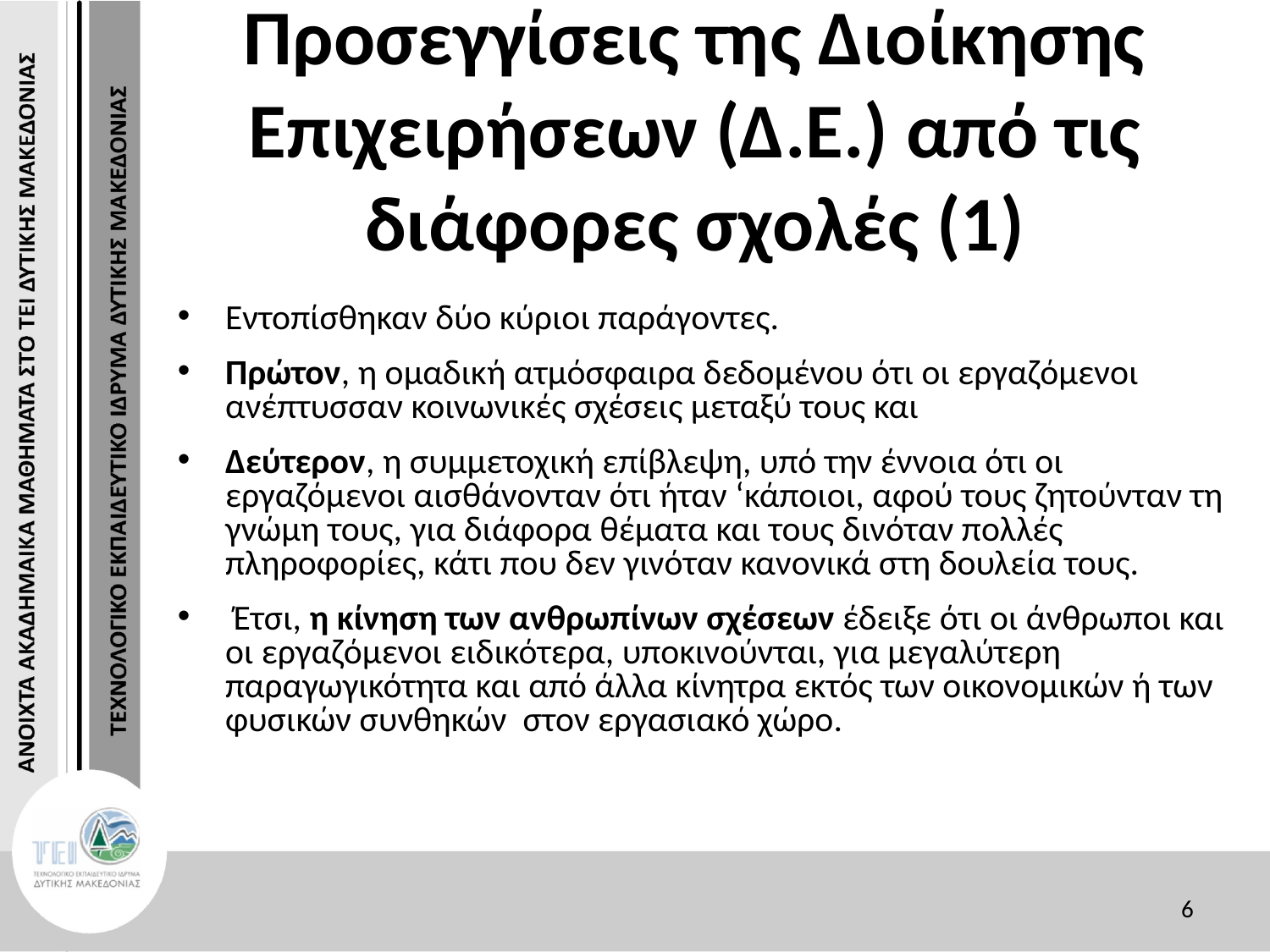

# Προσεγγίσεις της Διοίκησης Επιχειρήσεων (Δ.Ε.) από τις διάφορες σχολές (1)
Εντοπίσθηκαν δύο κύριοι παράγοντες.
Πρώτον, η ομαδική ατμόσφαιρα δεδομένου ότι οι εργαζόμενοι ανέπτυσσαν κοινωνικές σχέσεις μεταξύ τους και
Δεύτερον, η συμμετοχική επίβλεψη, υπό την έννοια ότι οι εργαζόμενοι αισθάνονταν ότι ήταν ‘κάποιοι, αφού τους ζητούνταν τη γνώμη τους, για διάφορα θέματα και τους δινόταν πολλές πληροφορίες, κάτι που δεν γινόταν κανονικά στη δουλεία τους.
 Έτσι, η κίνηση των ανθρωπίνων σχέσεων έδειξε ότι οι άνθρωποι και οι εργαζόμενοι ειδικότερα, υποκινούνται, για μεγαλύτερη παραγωγικότητα και από άλλα κίνητρα εκτός των οικονομικών ή των φυσικών συνθηκών  στον εργασιακό χώρο.

6